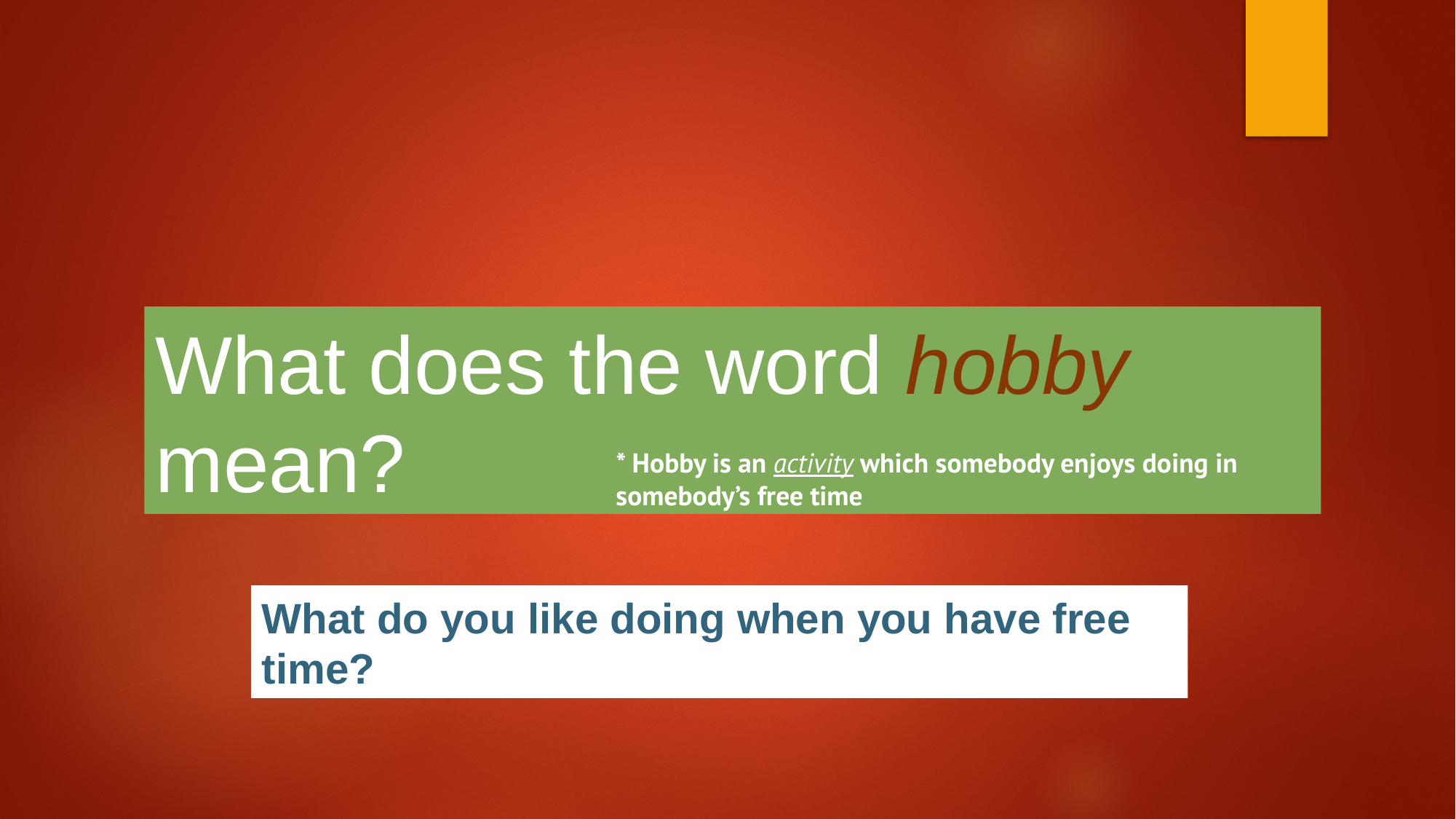

What does the word hobby mean?
* Hobby is an activity which somebody enjoys doing in somebody’s free time
What do you like doing when you have free time?